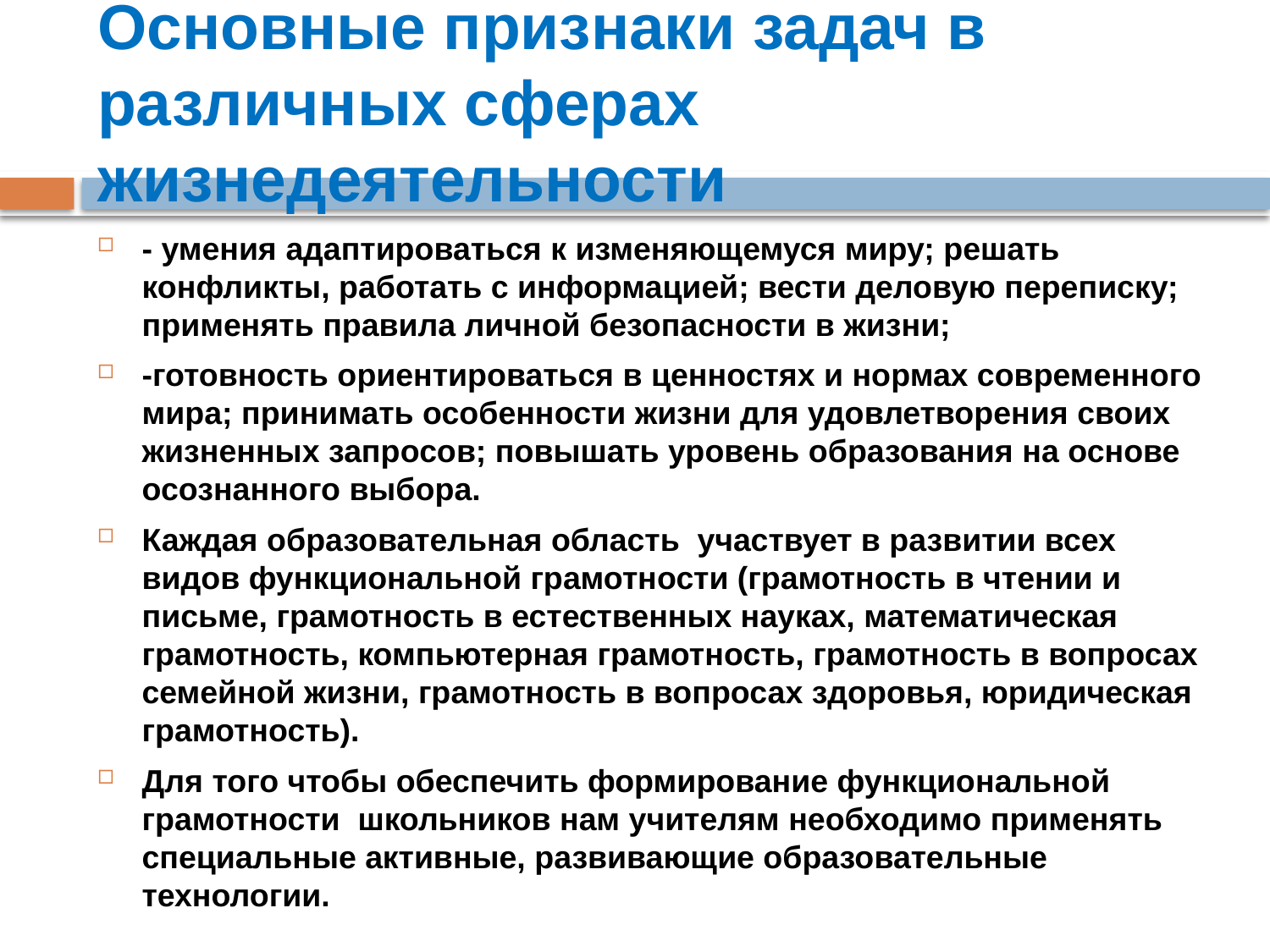

# Основные признаки задач в различных сферах жизнедеятельности
- умения адаптироваться к изменяющемуся миру; решать конфликты, работать с информацией; вести деловую переписку; применять правила личной безопасности в жизни;
-готовность ориентироваться в ценностях и нормах современного мира; принимать особенности жизни для удовлетворения своих жизненных запросов; повышать уровень образования на основе осознанного выбора.
Каждая образовательная область  участвует в развитии всех видов функциональной грамотности (грамотность в чтении и письме, грамотность в естественных науках, математическая грамотность, компьютерная грамотность, грамотность в вопросах семейной жизни, грамотность в вопросах здоровья, юридическая грамотность).
Для того чтобы обеспечить формирование функциональной грамотности  школьников нам учителям необходимо применять специальные активные, развивающие образовательные технологии.